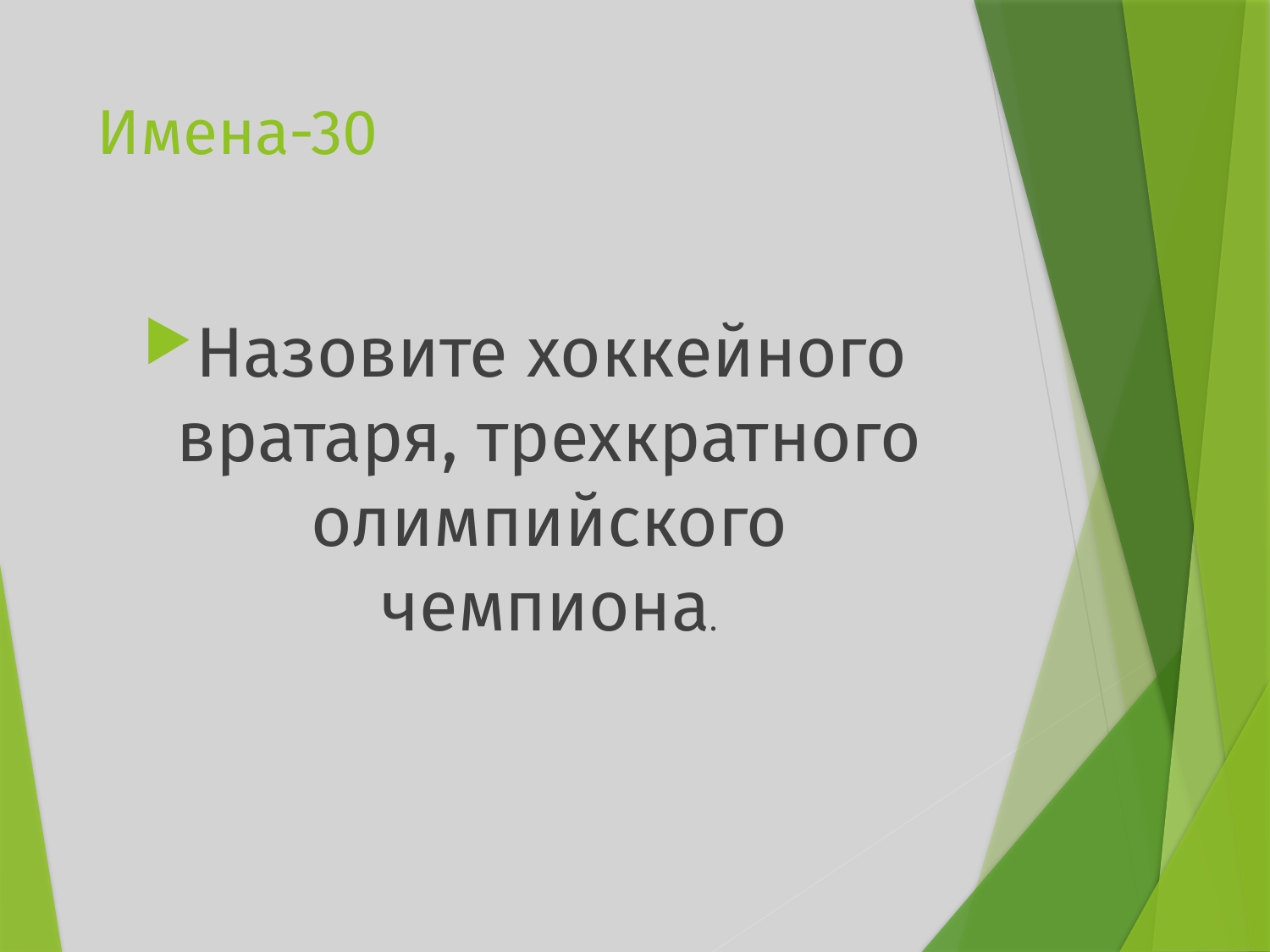

# Имена-30
Назовите хоккейного вратаря, трехкратного олимпийского чемпиона.